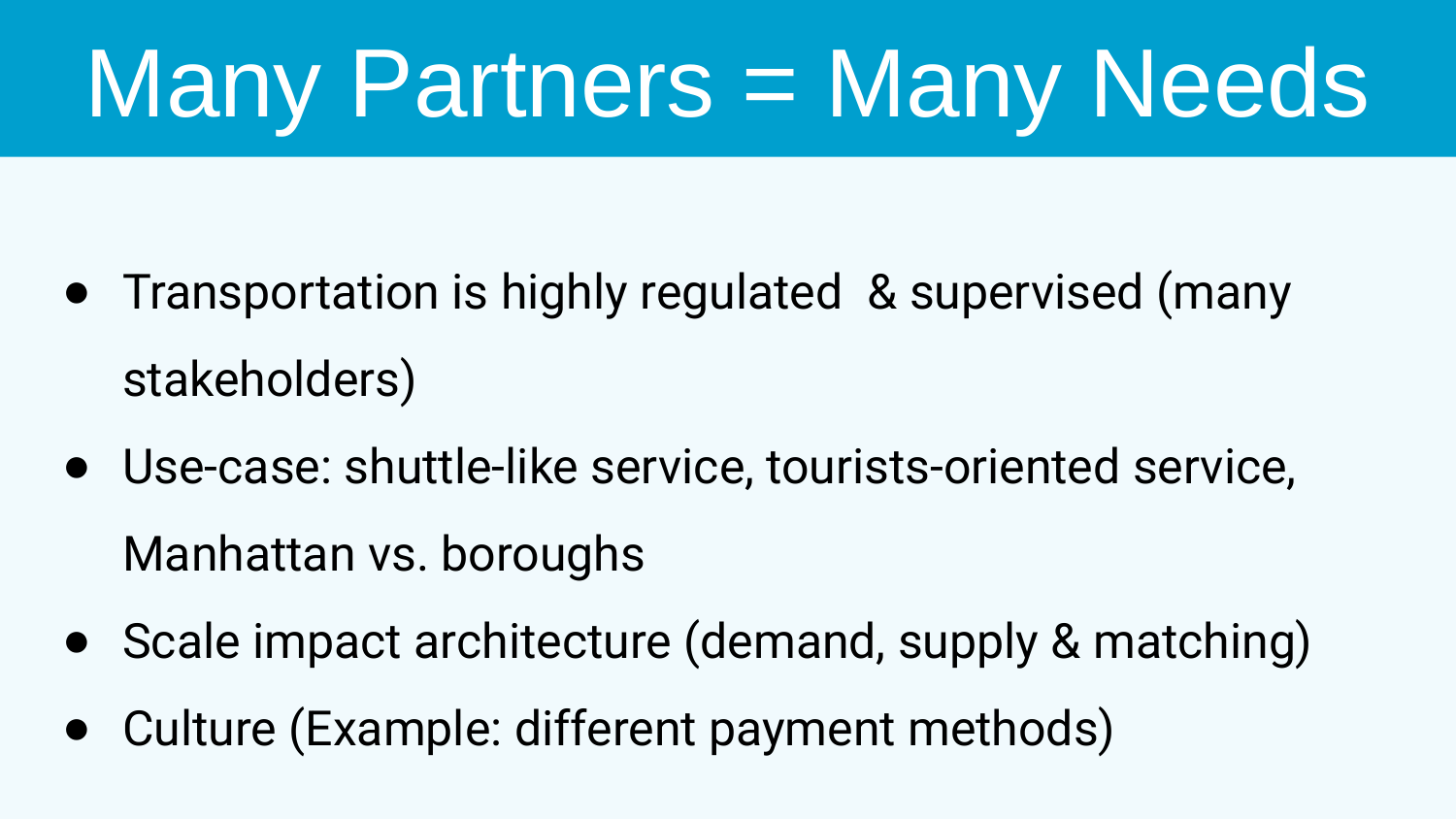

Many Partners = Many Needs
Transportation is highly regulated  & supervised (many stakeholders)
Use-case: shuttle-like service, tourists-oriented service, Manhattan vs. boroughs
Scale impact architecture (demand, supply & matching)
Culture (Example: different payment methods)